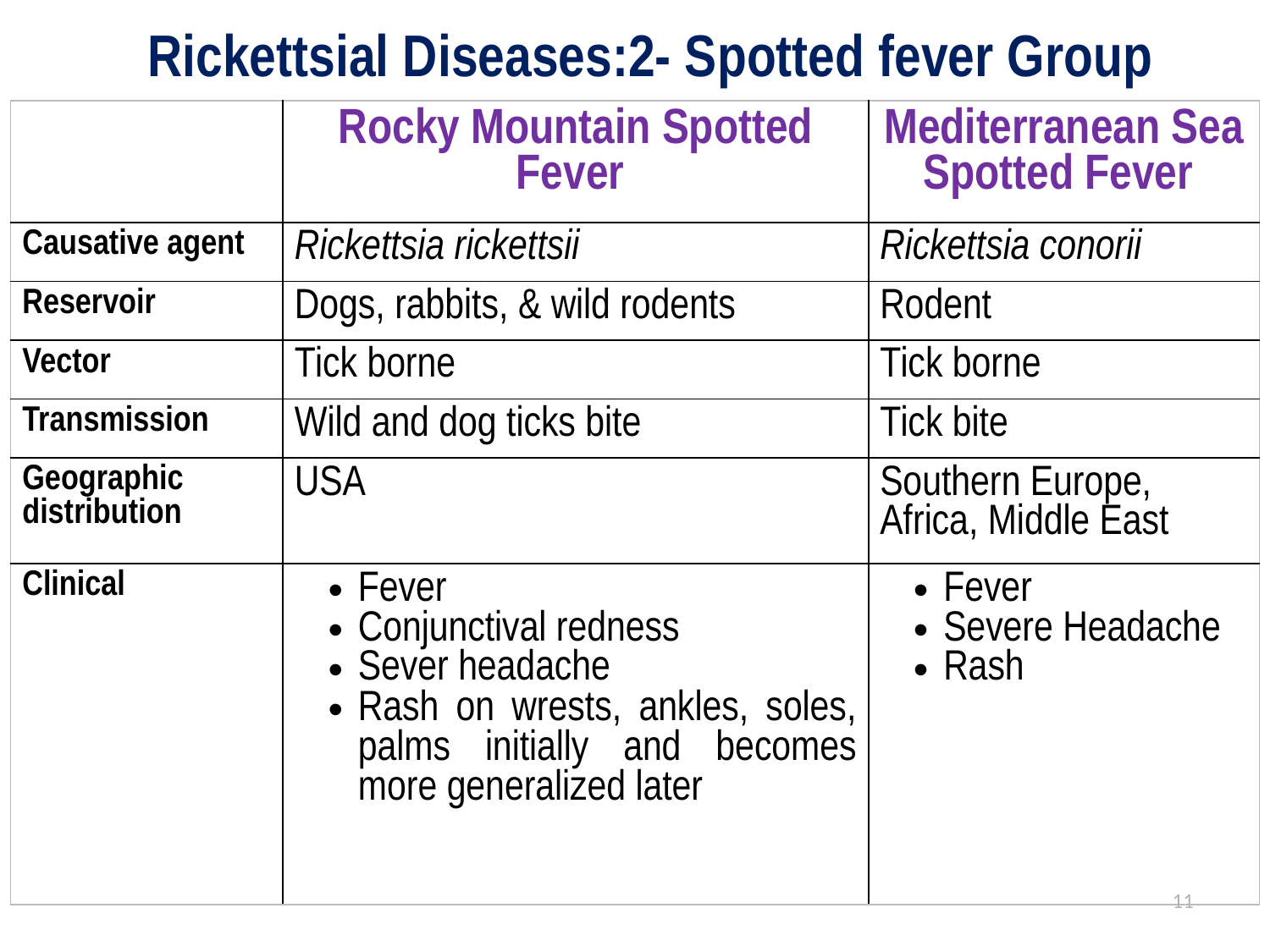

# Rickettsial Diseases:2- Spotted fever Group
|  | Rocky Mountain Spotted Fever | Mediterranean Sea Spotted Fever |
| --- | --- | --- |
| Causative agent | Rickettsia rickettsii | Rickettsia conorii |
| Reservoir | Dogs, rabbits, & wild rodents | Rodent |
| Vector | Tick borne | Tick borne |
| Transmission | Wild and dog ticks bite | Tick bite |
| Geographic distribution | USA | Southern Europe, Africa, Middle East |
| Clinical | Fever Conjunctival redness Sever headache Rash on wrests, ankles, soles, palms initially and becomes more generalized later | Fever Severe Headache Rash |

11